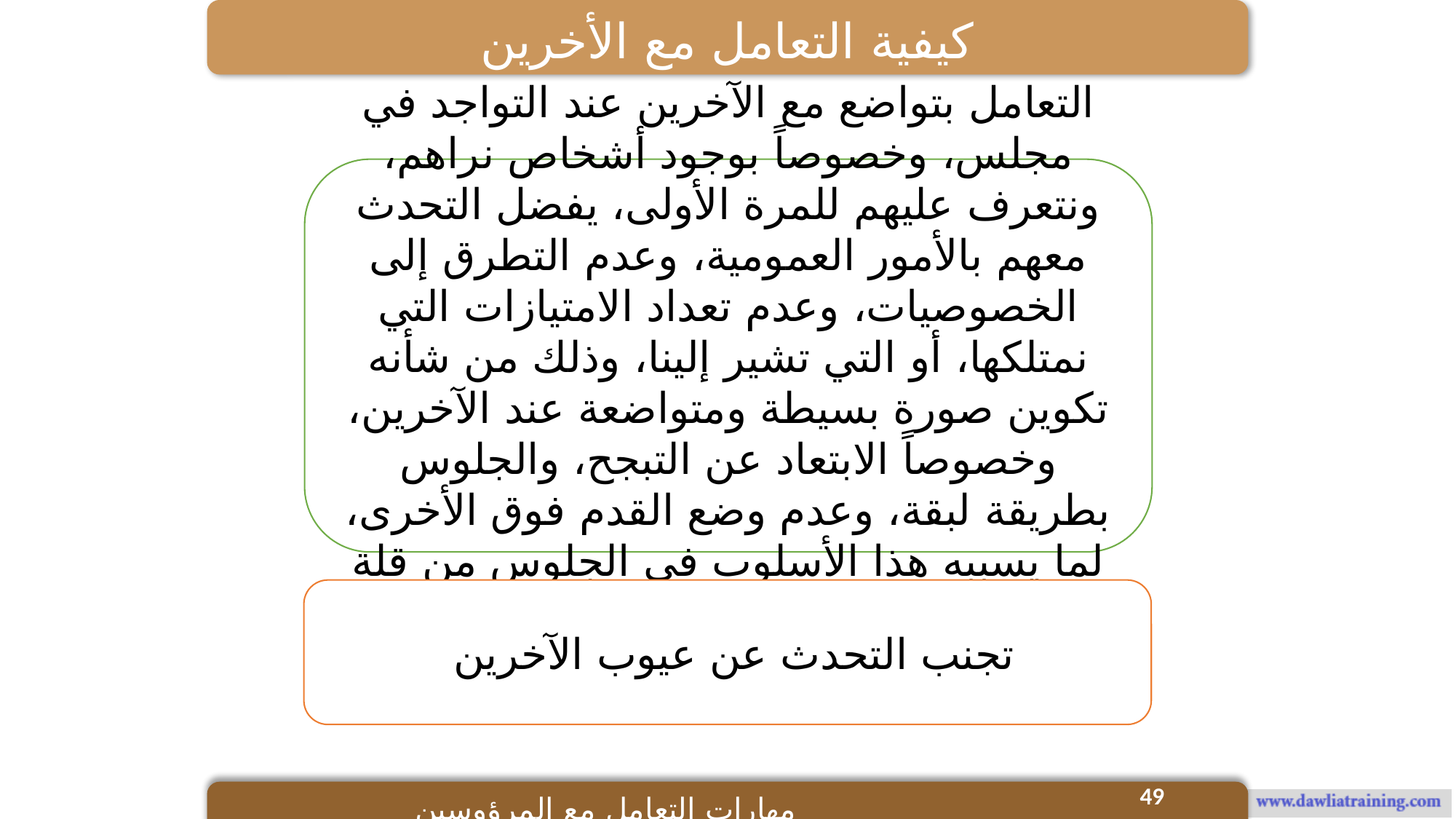

كيفية التعامل مع الأخرين
التعامل بتواضع مع الآخرين عند التواجد في مجلس، وخصوصاً بوجود أشخاص نراهم، ونتعرف عليهم للمرة الأولى، يفضل التحدث معهم بالأمور العمومية، وعدم التطرق إلى الخصوصيات، وعدم تعداد الامتيازات التي نمتلكها، أو التي تشير إلينا، وذلك من شأنه تكوين صورة بسيطة ومتواضعة عند الآخرين، وخصوصاً الابتعاد عن التبجح، والجلوس بطريقة لبقة، وعدم وضع القدم فوق الأخرى، لما يسببه هذا الأسلوب في الجلوس من قلة في احترام الآخرين.
تجنب التحدث عن عيوب الآخرين
49

مهارات التعامل مع المرؤوسين